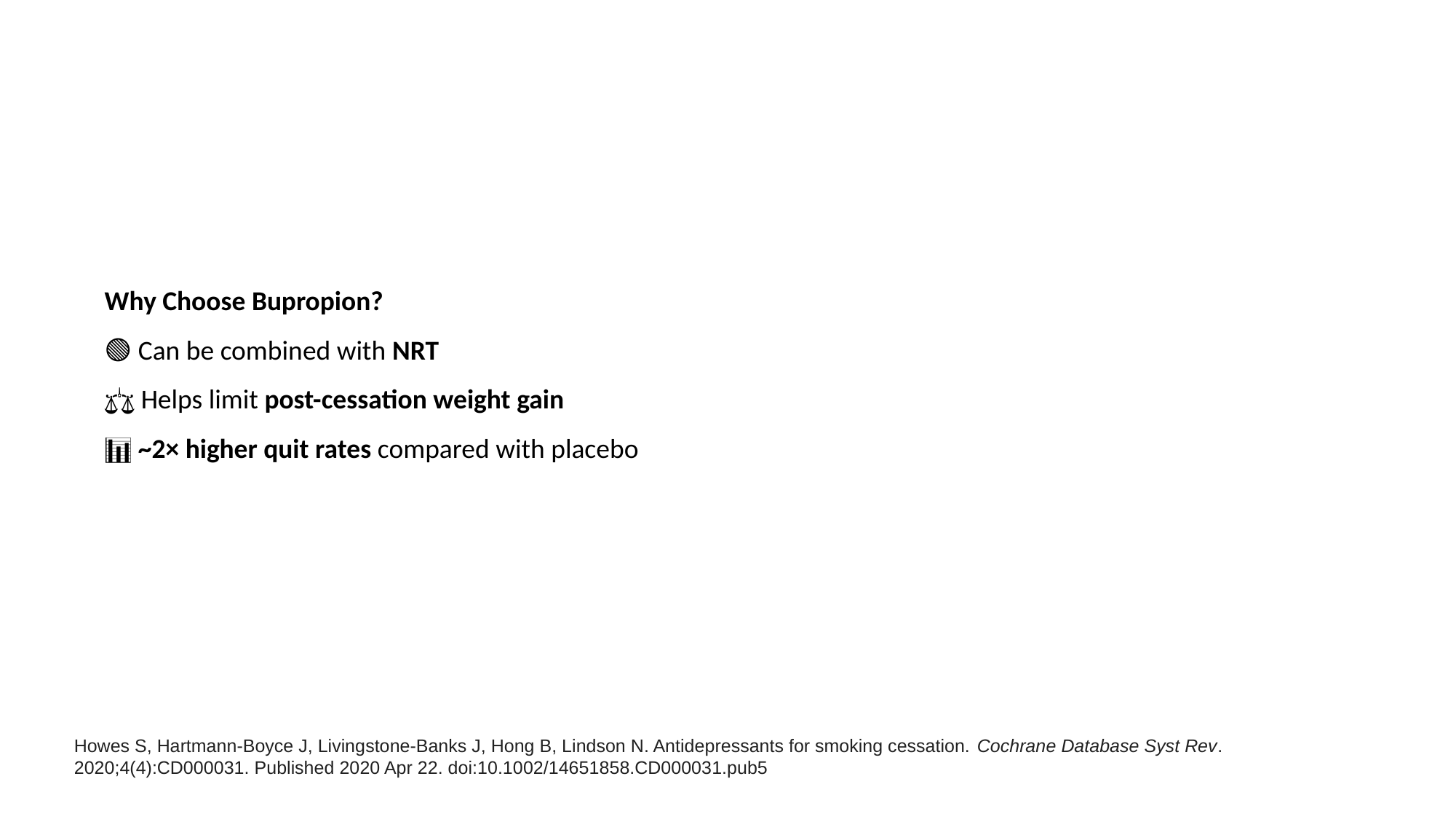

Why Choose Bupropion?
🟢 Can be combined with NRT
⚖️ Helps limit post-cessation weight gain
📊 ~2× higher quit rates compared with placebo
Howes S, Hartmann-Boyce J, Livingstone-Banks J, Hong B, Lindson N. Antidepressants for smoking cessation. Cochrane Database Syst Rev. 2020;4(4):CD000031. Published 2020 Apr 22. doi:10.1002/14651858.CD000031.pub5